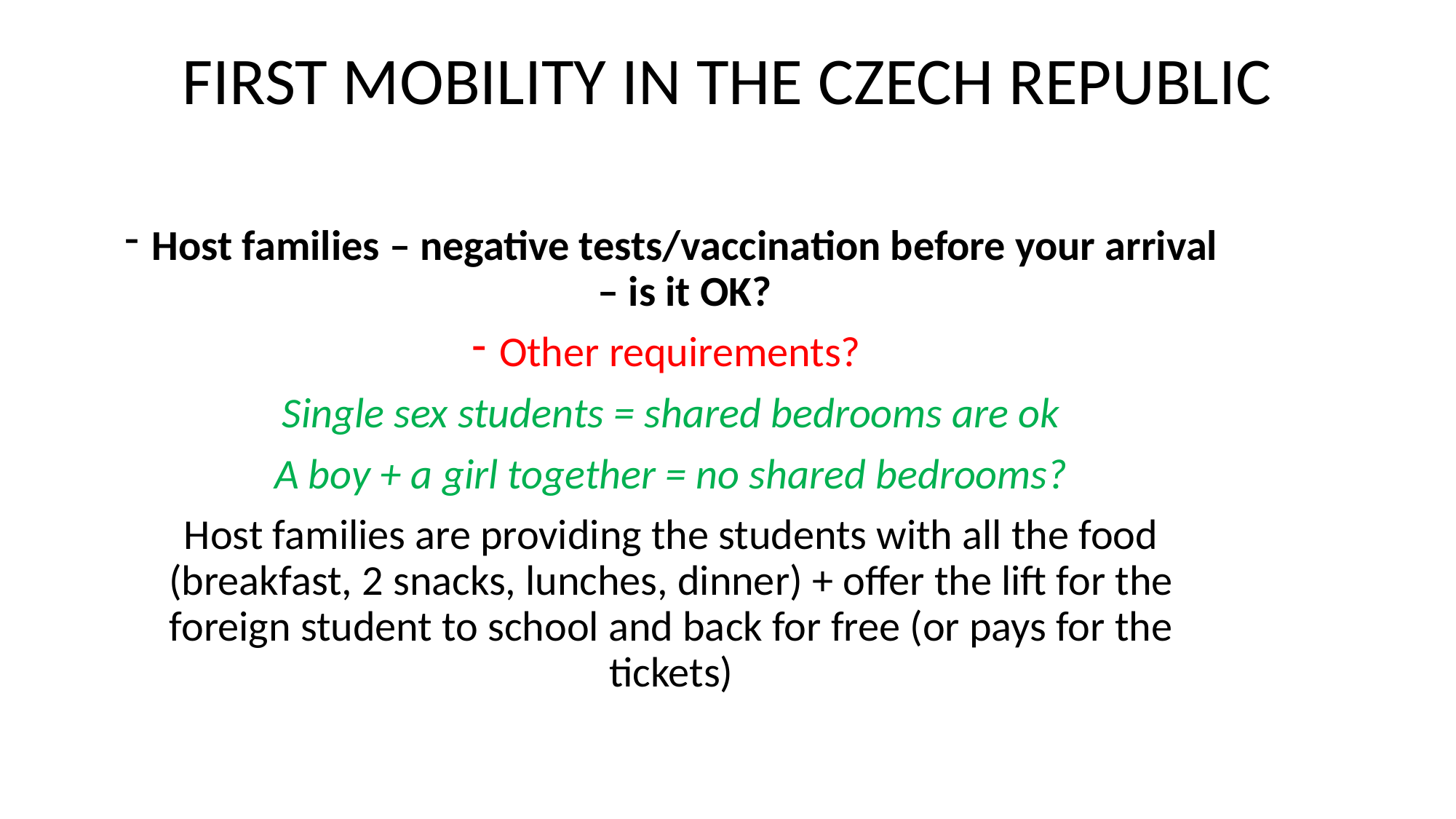

# FIRST MOBILITY IN THE CZECH REPUBLIC
Host families – negative tests/vaccination before your arrival – is it OK?
Other requirements?
Single sex students = shared bedrooms are ok
A boy + a girl together = no shared bedrooms?
Host families are providing the students with all the food (breakfast, 2 snacks, lunches, dinner) + offer the lift for the foreign student to school and back for free (or pays for the tickets)